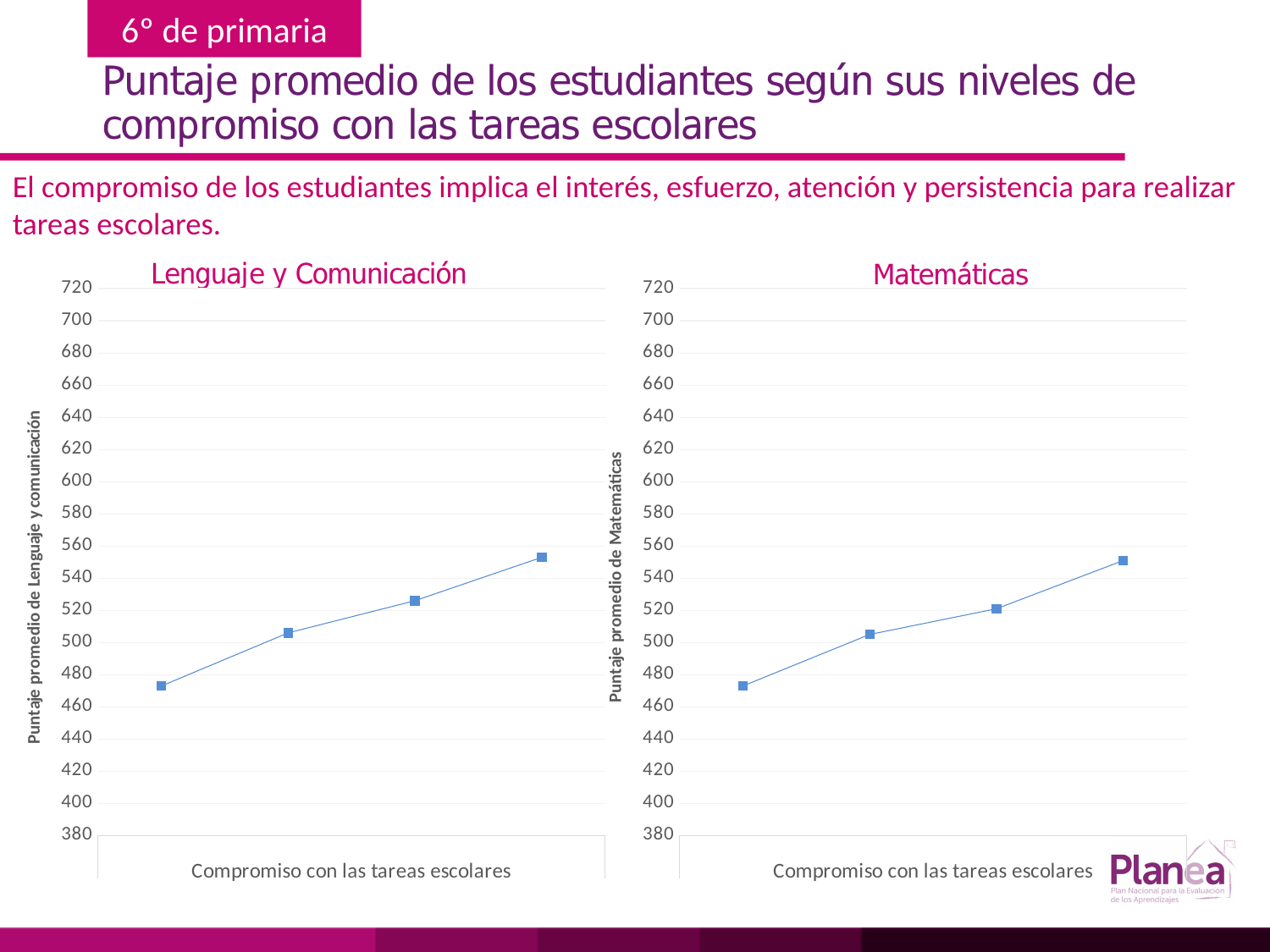

# Puntaje promedio de los estudiantes según sus niveles de compromiso con las tareas escolares

El compromiso de los estudiantes implica el interés, esfuerzo, atención y persistencia para realizar tareas escolares.
Lenguaje y Comunicación
Matemáticas

### Chart

| Category |  |
|---|---|
|   | 473.0 |
|   | 506.0 |
|   | 526.0 |
|   | 553.0 |

### Chart

| Category |  |
|---|---|
|   | 473.0 |
|   | 505.0 |
|   | 521.0 |
|   | 551.0 |